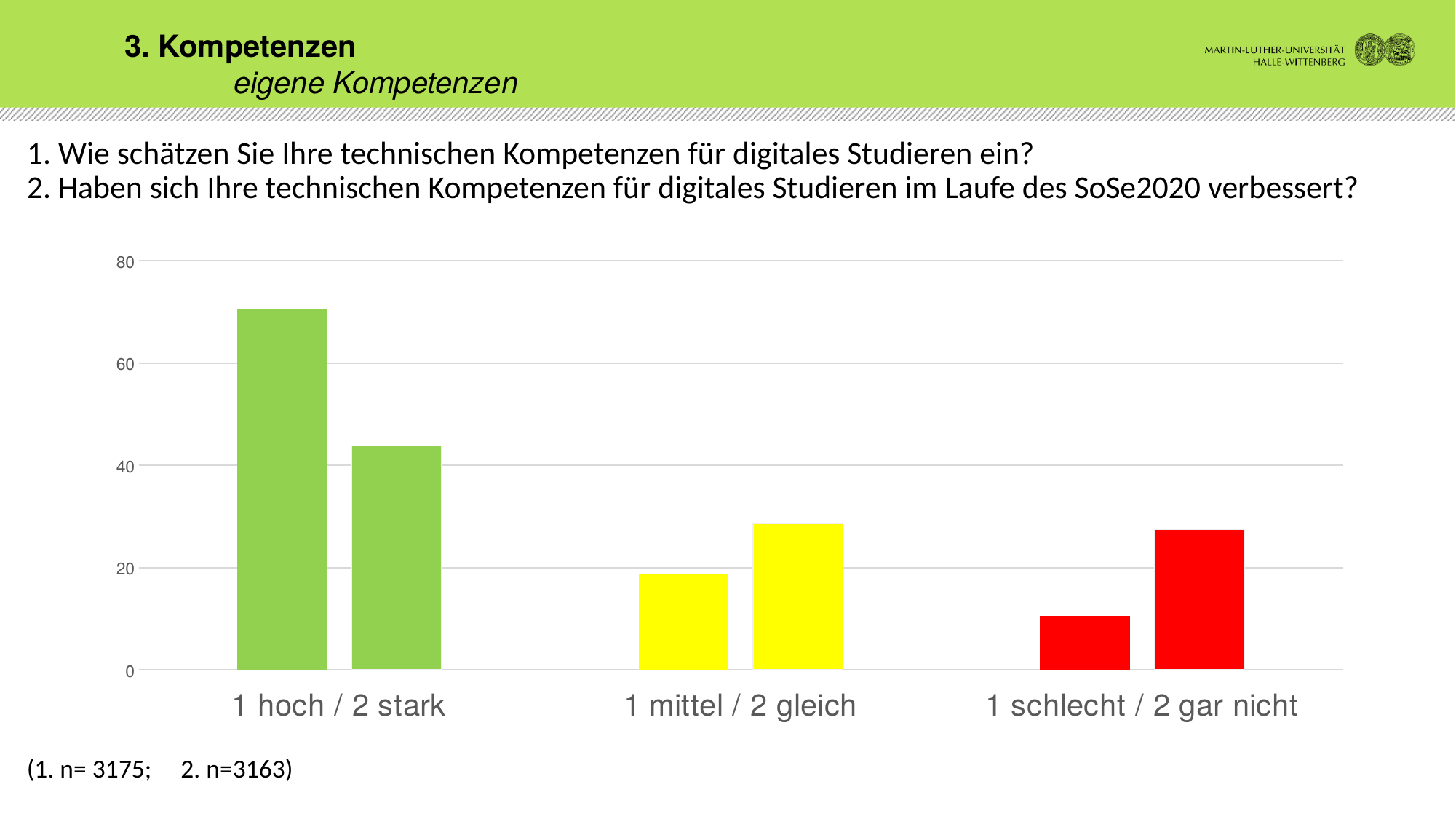

3. Kompetenzen
    	eigene Kompetenzen
# 1. Wie schätzen Sie Ihre technischen Kompetenzen für digitales Studieren ein? 2. Haben sich Ihre technischen Kompetenzen für digitales Studieren im Laufe des SoSe2020 verbessert? (1. n= 3175;     2. n=3163)

### Chart

| Category |  1 | 2 |
|---|---|---|
| 1 hoch / 2 stark | 70.7 | 43.8 |
| 1 mittel / 2 gleich | 18.8 | 28.6 |
| 1 schlecht / 2 gar nicht | 10.5 | 27.5 |